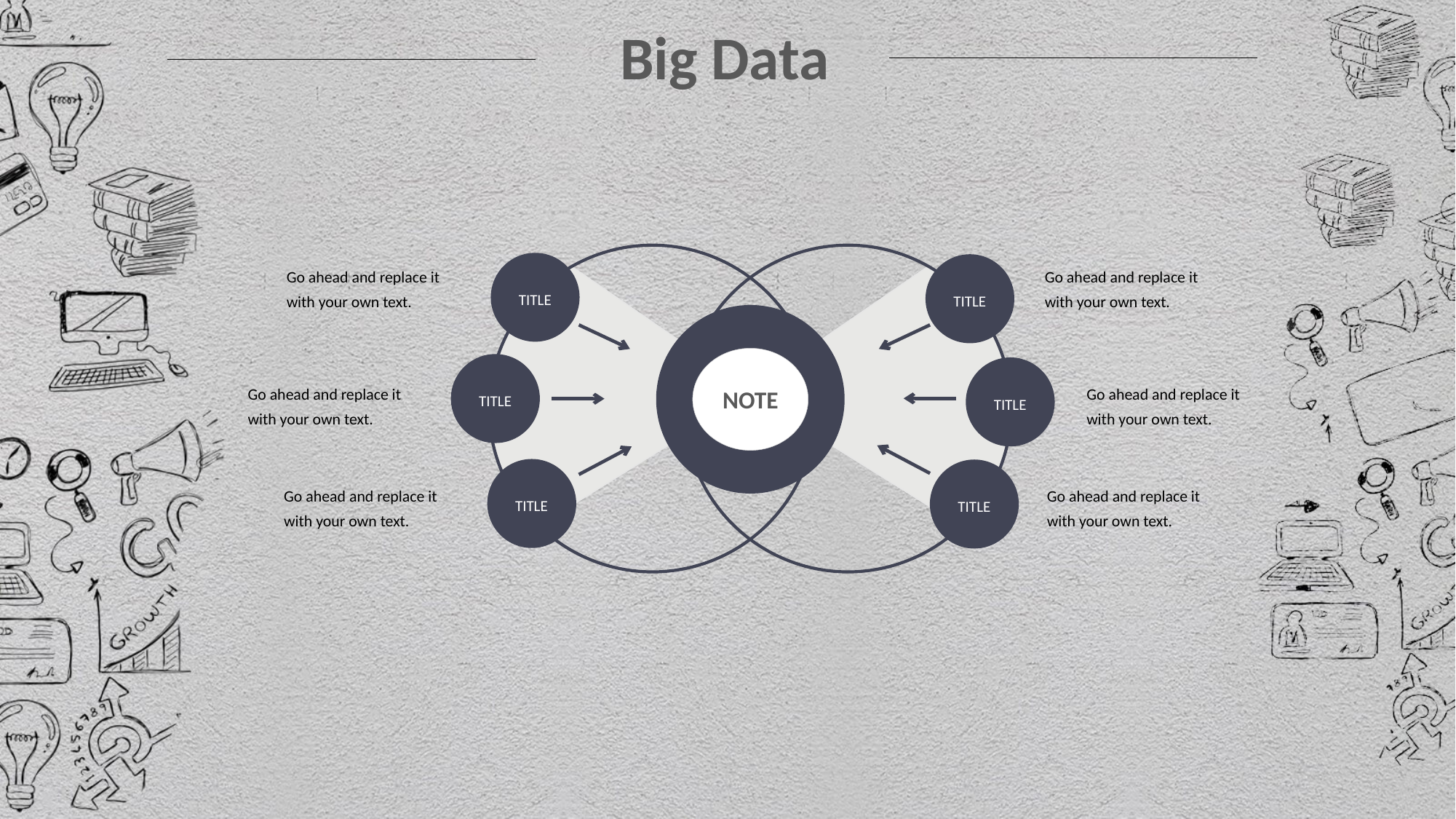

TITLE
TITLE
Go ahead and replace it with your own text.
Go ahead and replace it with your own text.

NOTE
TITLE
TITLE
Go ahead and replace it with your own text.
Go ahead and replace it with your own text.
TITLE
TITLE
Go ahead and replace it with your own text.
Go ahead and replace it with your own text.